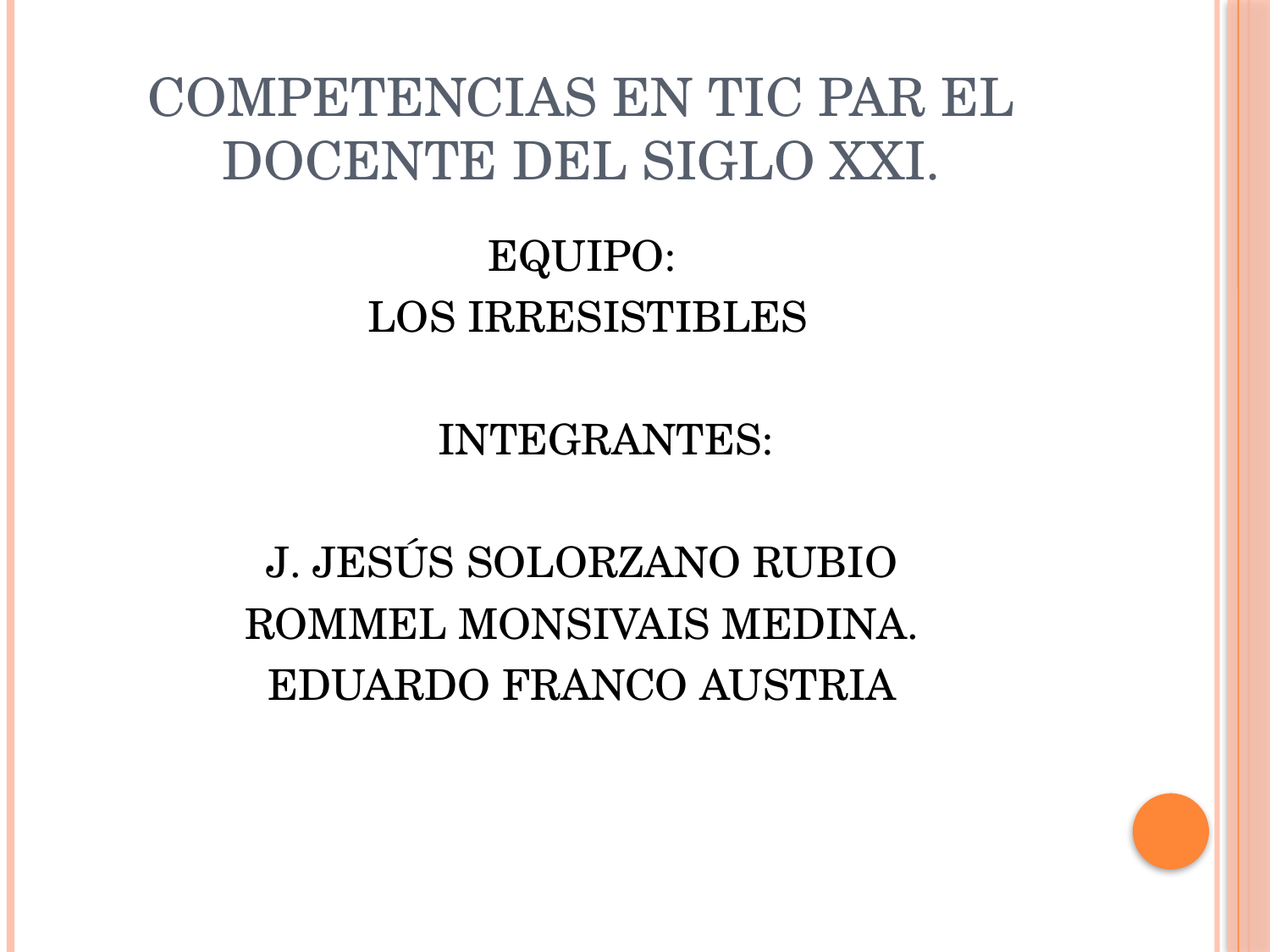

# Competencias en tic par el docente del siglo xxi.
EQUIPO:
 LOS IRRESISTIBLES

    INTEGRANTES:

J. JESÚS SOLORZANO RUBIO
ROMMEL MONSIVAIS MEDINA.
EDUARDO FRANCO AUSTRIA